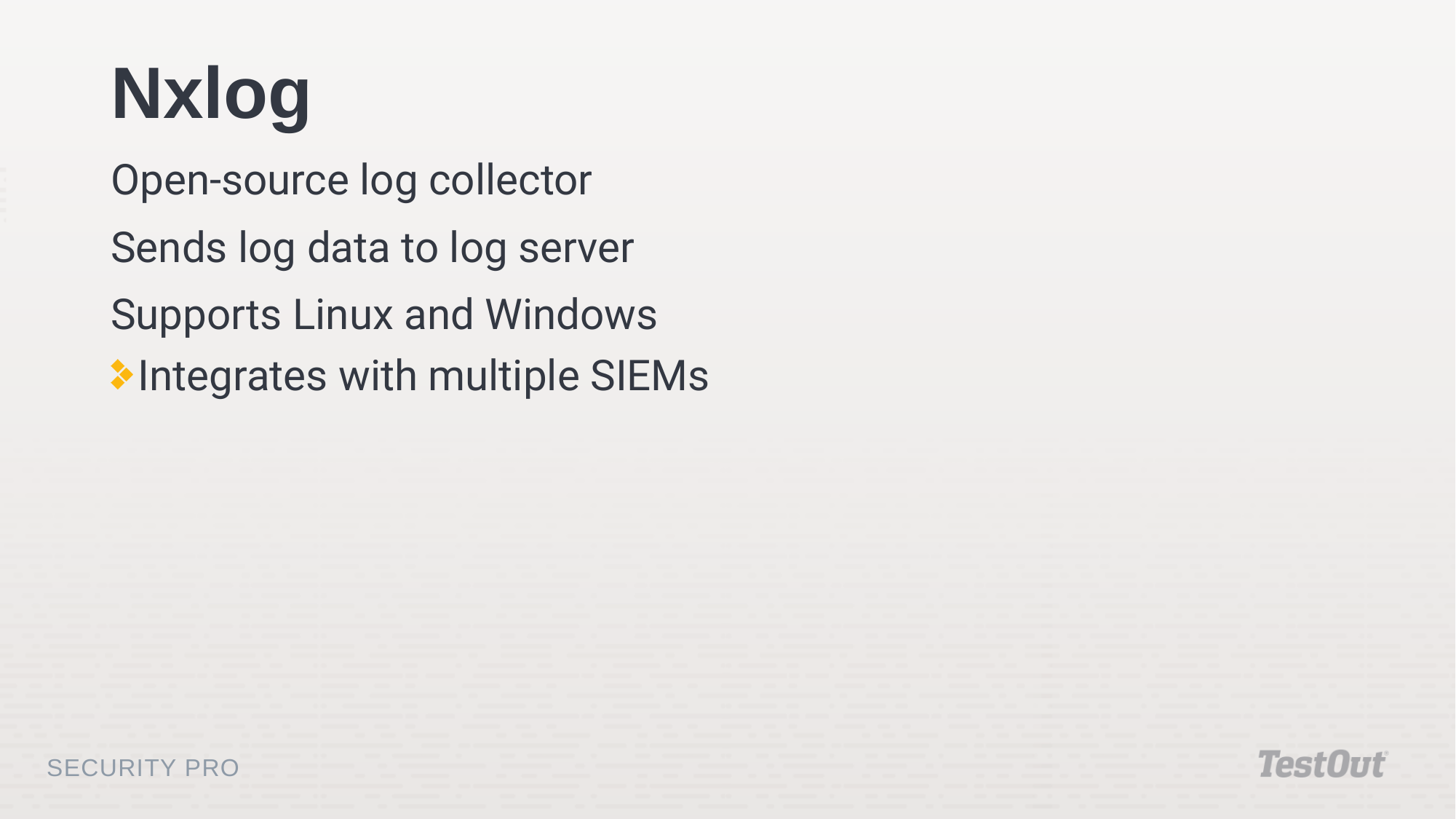

# Nxlog
Open-source log collector
Sends log data to log server
Supports Linux and Windows
Integrates with multiple SIEMs
Security Pro